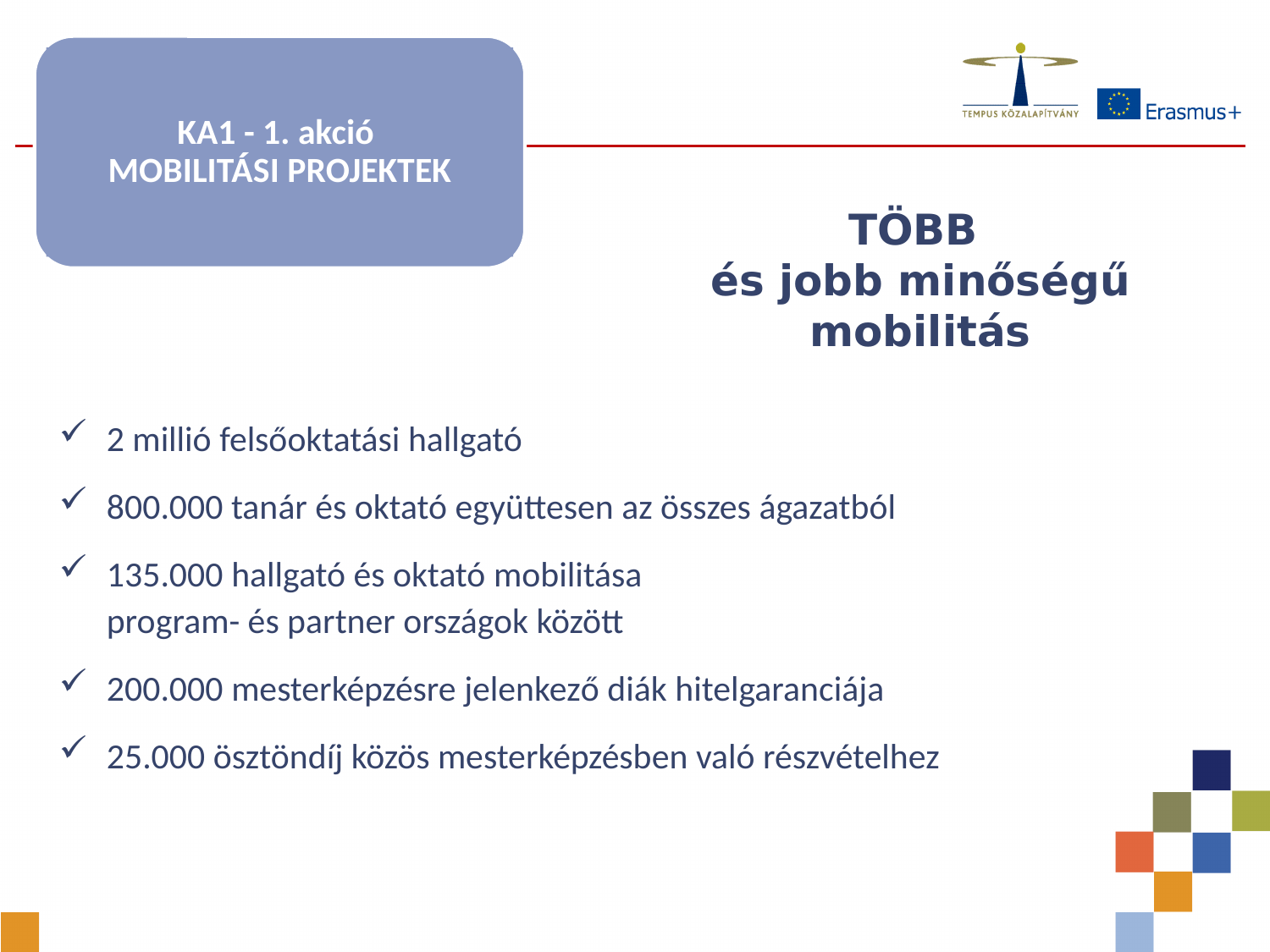

KA1 - 1. akció
MOBILITÁSI PROJEKTEK
TÖBB
és jobb minőségű
mobilitás
2 millió felsőoktatási hallgató
800.000 tanár és oktató együttesen az összes ágazatból
135.000 hallgató és oktató mobilitása
program- és partner országok között
200.000 mesterképzésre jelenkező diák hitelgaranciája
25.000 ösztöndíj közös mesterképzésben való részvételhez